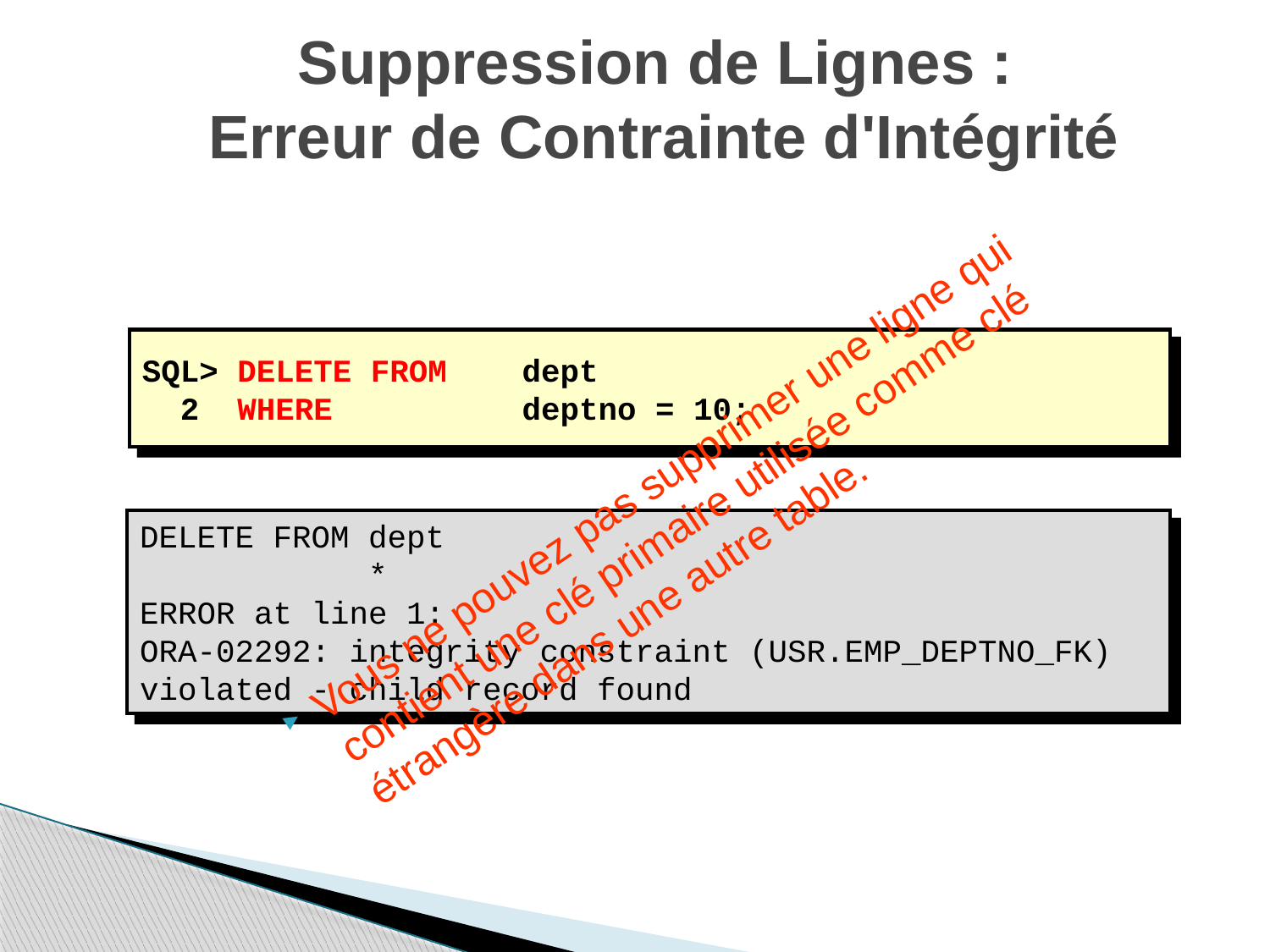

# Suppression de Lignes : Erreur de Contrainte d'Intégrité
SQL> DELETE FROM	dept
  2  WHERE		deptno = 10;
Vous ne pouvez pas supprimer une ligne qui contient une clé primaire utilisée comme clé étrangère dans une autre table.
DELETE FROM dept
            *
ERROR at line 1:
ORA-02292: integrity constraint (USR.EMP_DEPTNO_FK) violated - child record found